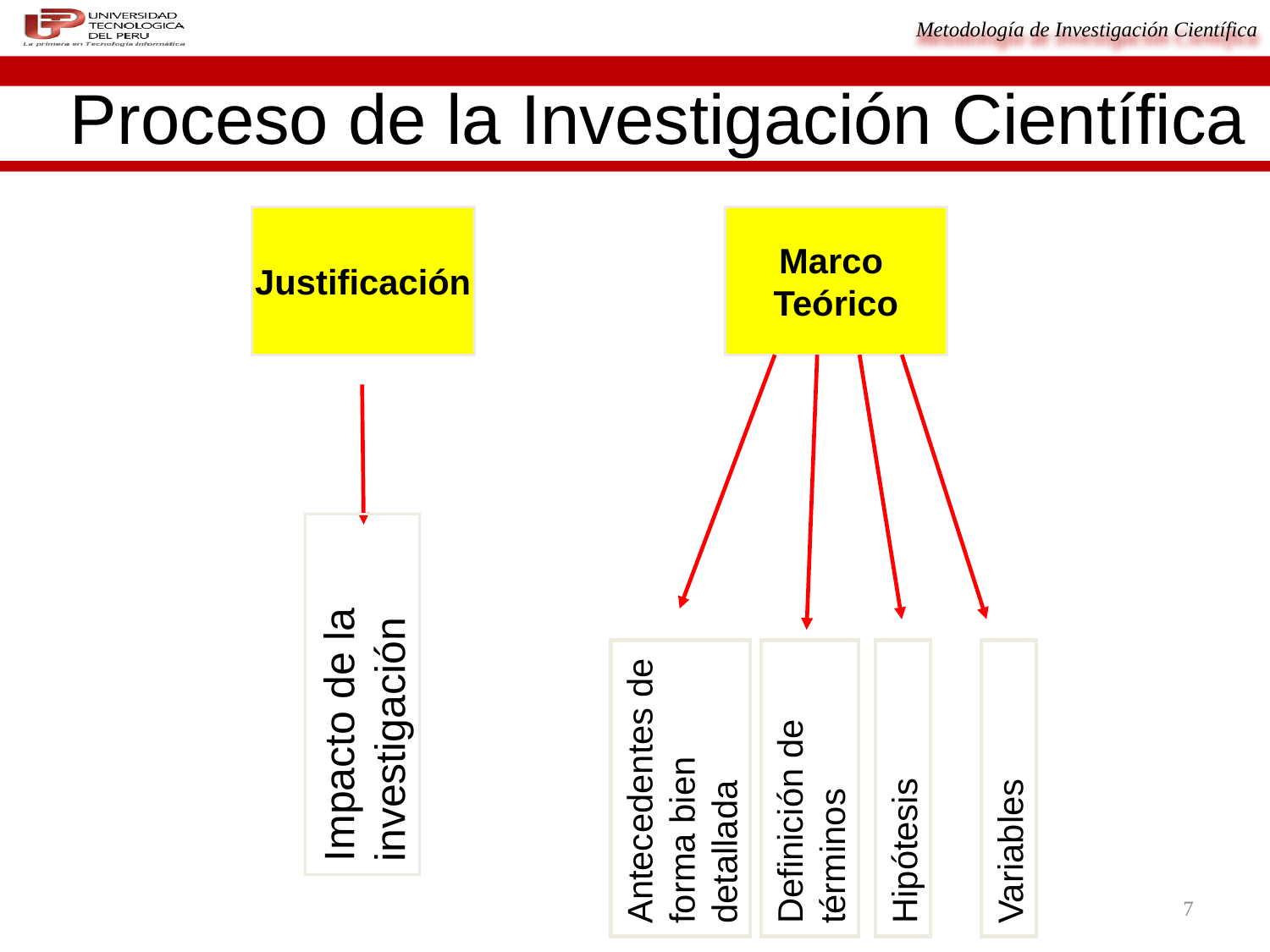

Proceso de la Investigación Científica
Justificación
Marco
Teórico

Definición de términos
Hipótesis
Variables
Antecedentes de forma bien detallada

Impacto de la investigación
7